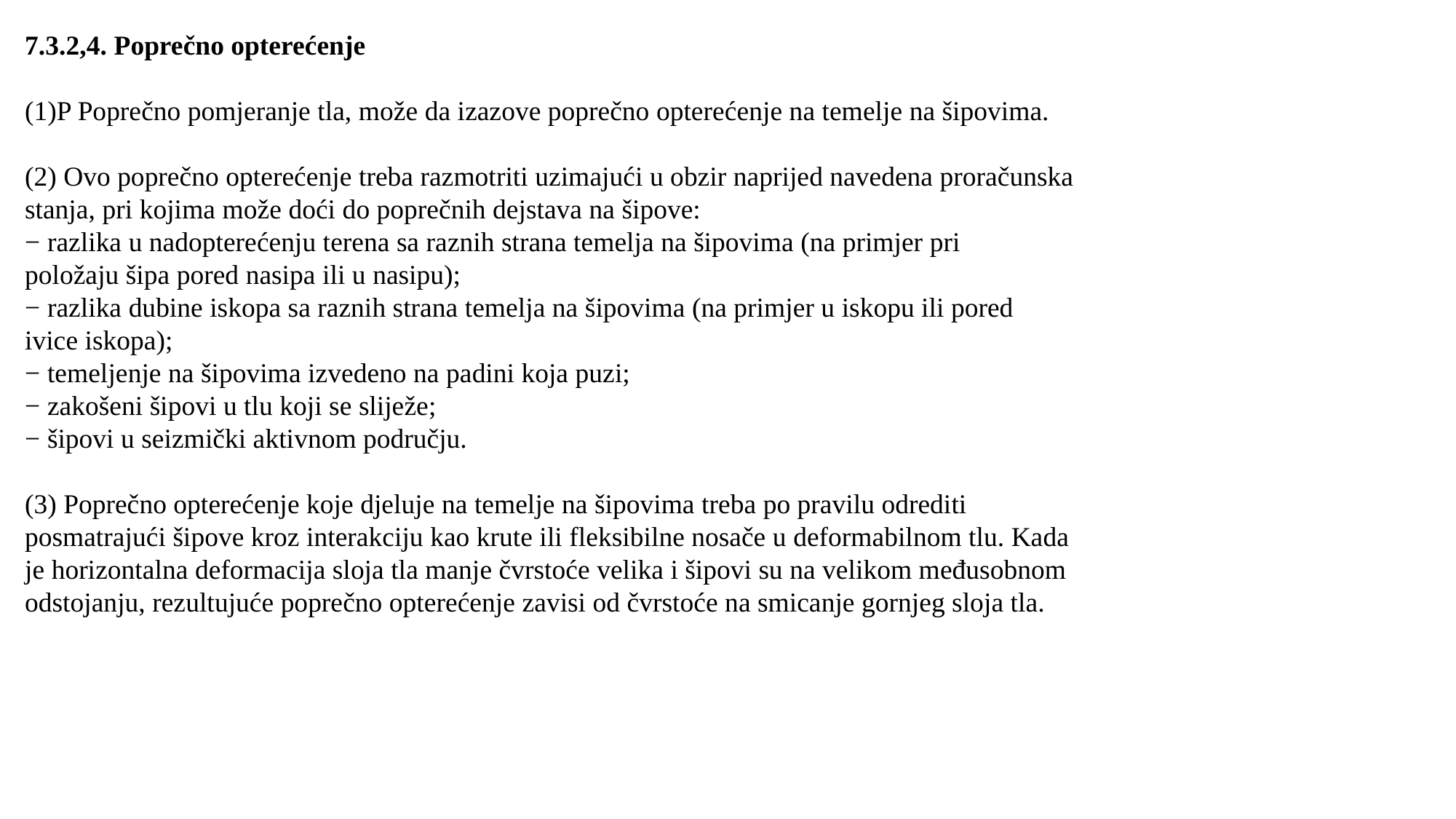

7.3.2,4. Poprečno opterećenje

(1)P Poprečno pomjeranje tla, može da izazove poprečno opterećenje na temelje na šipovima.

(2) Ovo poprečno opterećenje treba razmotriti uzimajući u obzir naprijed navedena proračunska
stanja, pri kojima može doći do poprečnih dejstava na šipove:
− razlika u nadopterećenju terena sa raznih strana temelja na šipovima (na primjer pri
položaju šipa pored nasipa ili u nasipu);
− razlika dubine iskopa sa raznih strana temelja na šipovima (na primjer u iskopu ili pored
ivice iskopa);
− temeljenje na šipovima izvedeno na padini koja puzi;
− zakošeni šipovi u tlu koji se sliježe;
− šipovi u seizmički aktivnom području.

(3) Poprečno opterećenje koje djeluje na temelje na šipovima treba po pravilu odrediti
posmatrajući šipove kroz interakciju kao krute ili fleksibilne nosače u deformabilnom tlu. Kada
je horizontalna deformacija sloja tla manje čvrstoće velika i šipovi su na velikom međusobnom
odstojanju, rezultujuće poprečno opterećenje zavisi od čvrstoće na smicanje gornjeg sloja tla.